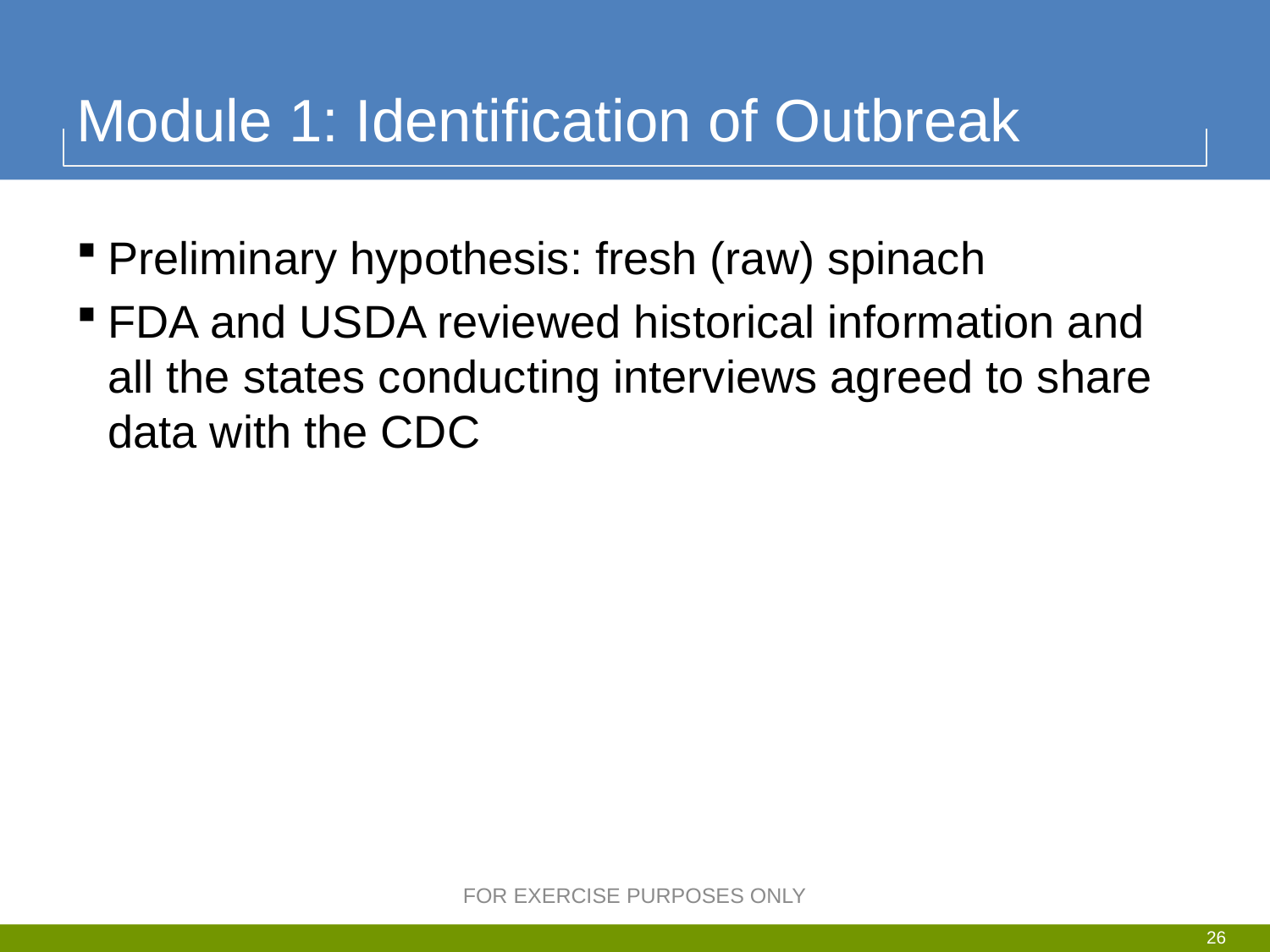

# Module 1: Identification of Outbreak
Preliminary hypothesis: fresh (raw) spinach
FDA and USDA reviewed historical information and all the states conducting interviews agreed to share data with the CDC
FOR EXERCISE PURPOSES ONLY